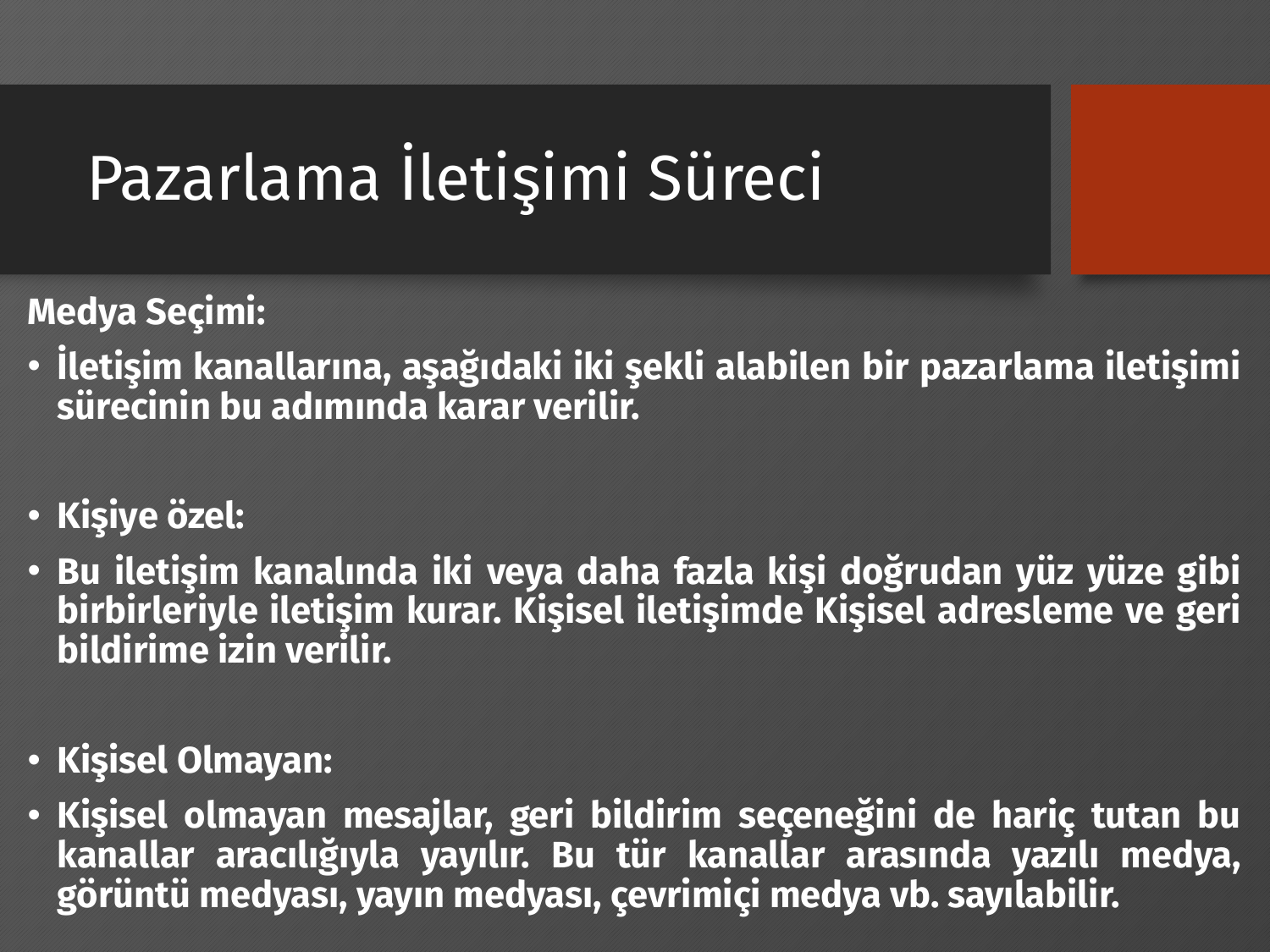

# Pazarlama İletişimi Süreci
Medya Seçimi:
İletişim kanallarına, aşağıdaki iki şekli alabilen bir pazarlama iletişimi sürecinin bu adımında karar verilir.

Kişiye özel:
Bu iletişim kanalında iki veya daha fazla kişi doğrudan yüz yüze gibi birbirleriyle iletişim kurar. Kişisel iletişimde Kişisel adresleme ve geri bildirime izin verilir.

Kişisel Olmayan:
Kişisel olmayan mesajlar, geri bildirim seçeneğini de hariç tutan bu kanallar aracılığıyla yayılır. Bu tür kanallar arasında yazılı medya, görüntü medyası, yayın medyası, çevrimiçi medya vb. sayılabilir.